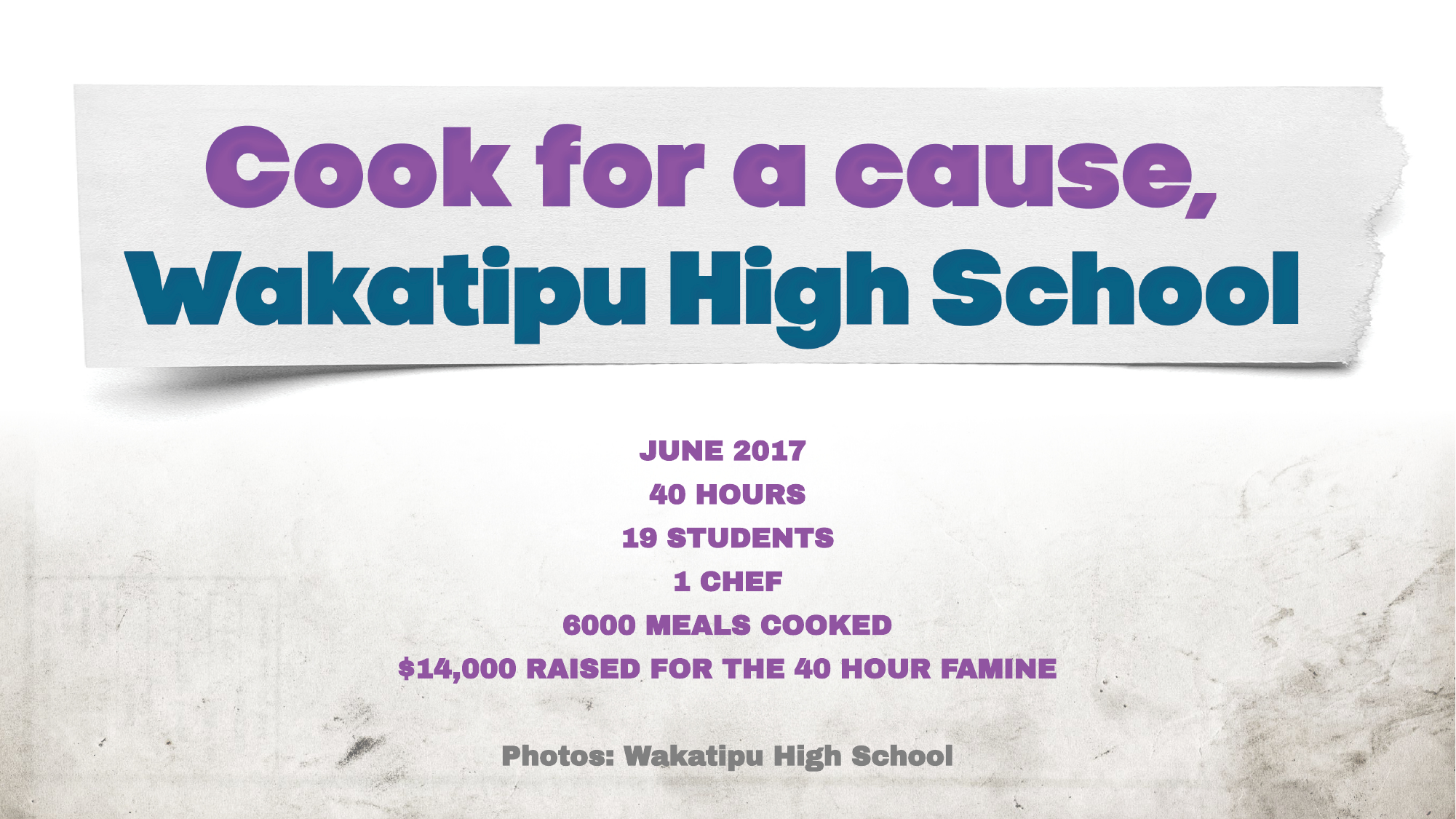

JUNE 2017
40 HOURS
19 STUDENTS
1 CHEF
6000 MEALS COOKED
$14,000 RAISED FOR THE 40 HOUR FAMINE

Photos: Wakatipu High School